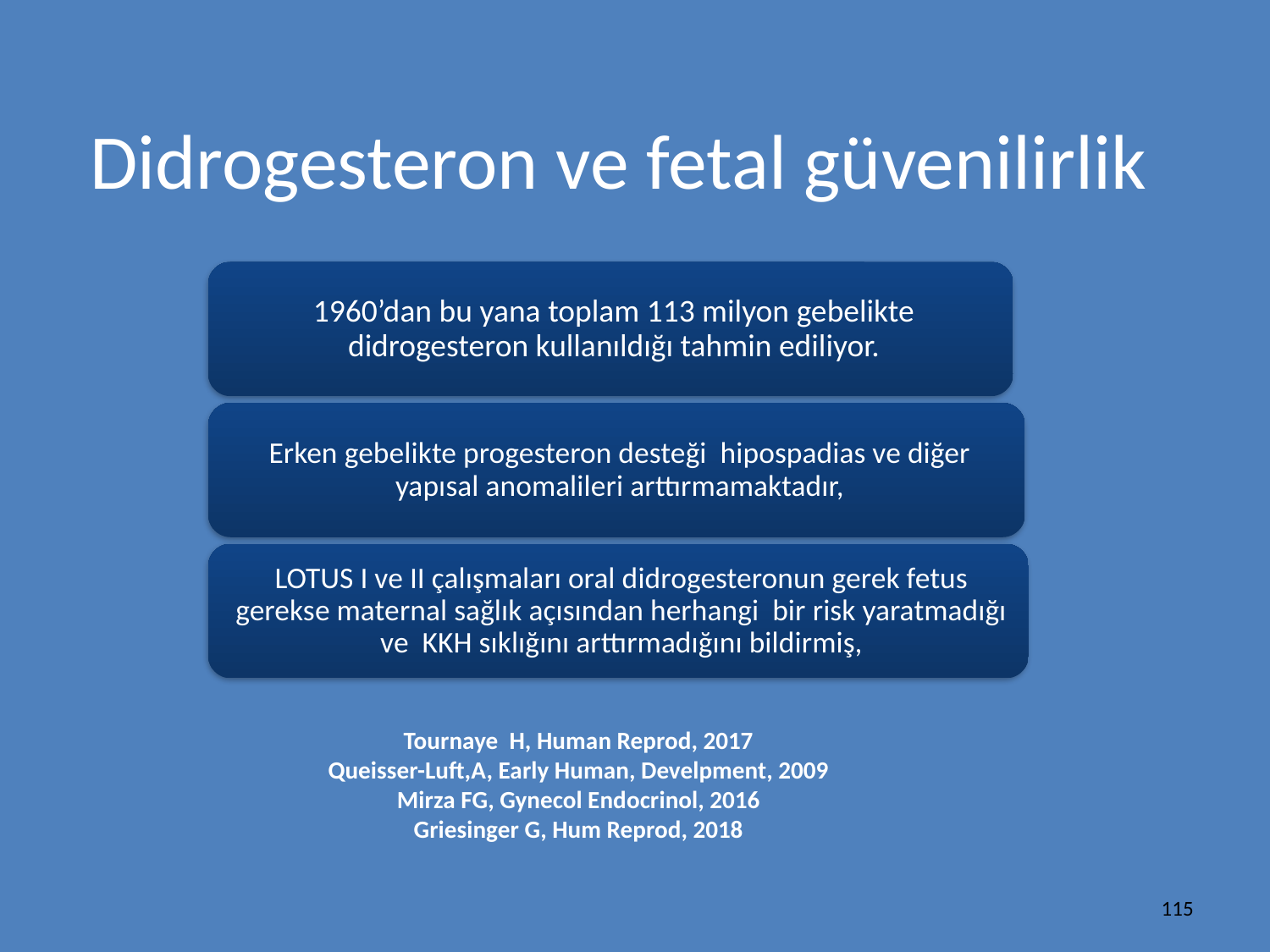

# Didrogesteron ve fetal güvenilirlik
1960’dan bu yana toplam 113 milyon gebelikte didrogesteron kullanıldığı tahmin ediliyor.
Erken gebelikte progesteron desteği  hipospadias ve diğer yapısal anomalileri arttırmamaktadır,
LOTUS I ve II çalışmaları oral didrogesteronun gerek fetus gerekse maternal sağlık açısından herhangi  bir risk yaratmadığı ve  KKH sıklığını arttırmadığını bildirmiş,
Tournaye  H, Human Reprod, 2017
Queisser-Luft,A, Early Human, Develpment, 2009
Mirza FG, Gynecol Endocrinol, 2016
Griesinger G, Hum Reprod, 2018
115